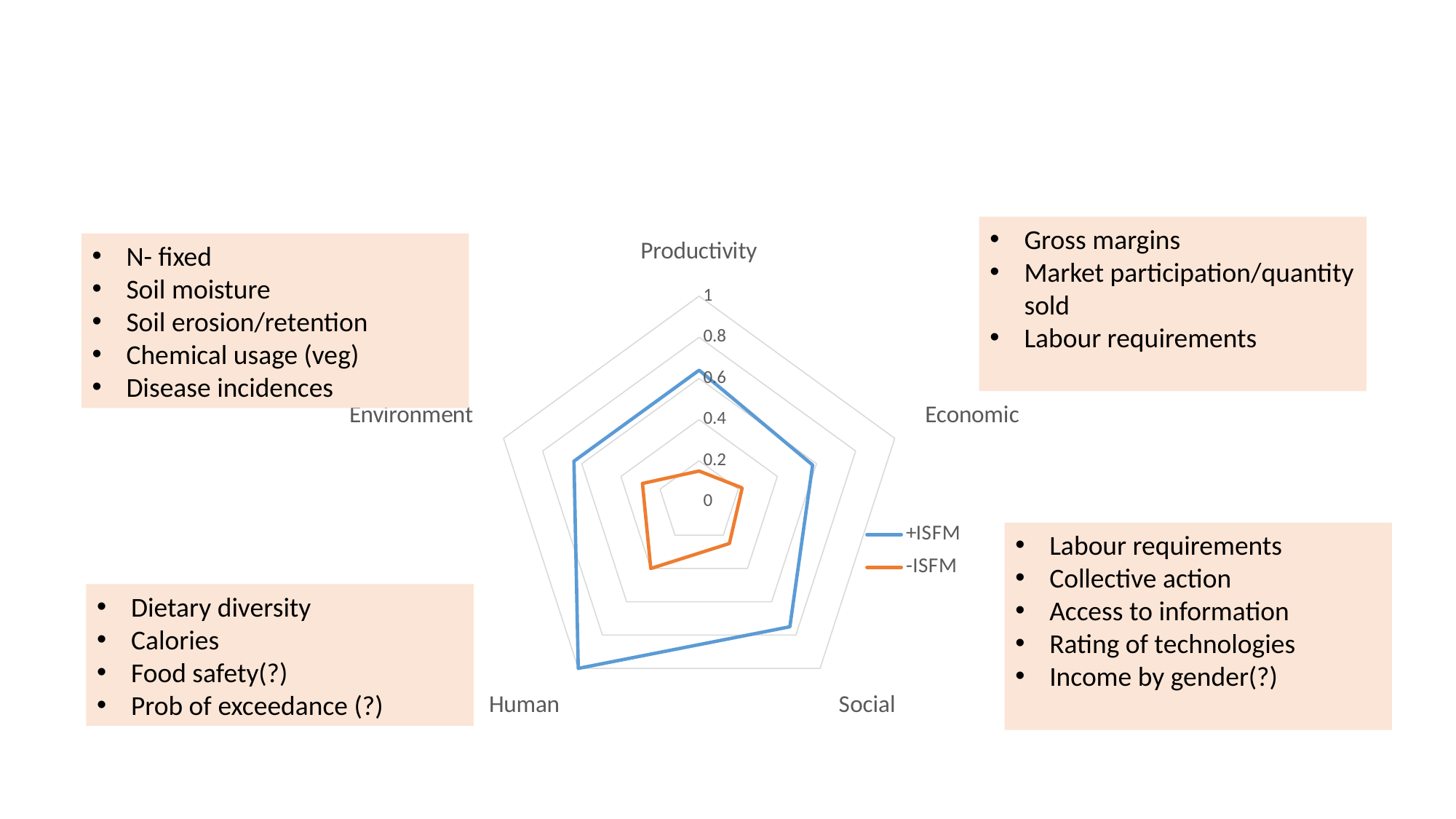

### Chart

| Category | +ISFM | -ISFM |
|---|---|---|
| Productivity | 0.64 | 0.15 |
| Economic | 0.58 | 0.22 |
| Social | 0.75 | 0.25 |
| Human | 1.0 | 0.4 |
| Environment | 0.64 | 0.29 |
Gross margins
Market participation/quantity sold
Labour requirements

N- fixed
Soil moisture
Soil erosion/retention
Chemical usage (veg)
Disease incidences
Labour requirements
Collective action
Access to information
Rating of technologies
Income by gender(?)

Dietary diversity
Calories
Food safety(?)
Prob of exceedance (?)